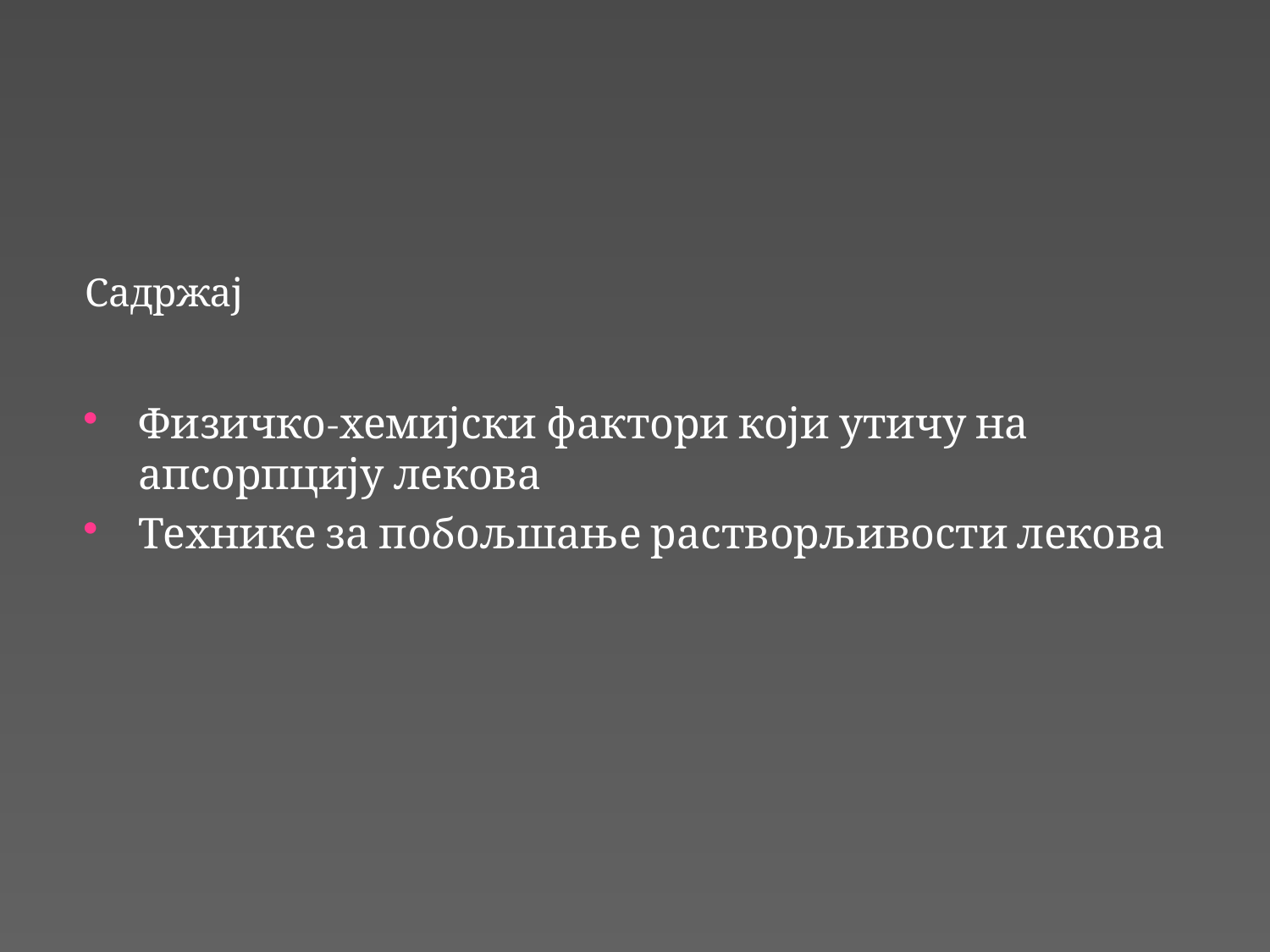

Садржај

Физичко-хемијски фактори који утичу на апсорпцију лекова
Технике за побољшање растворљивости лекова